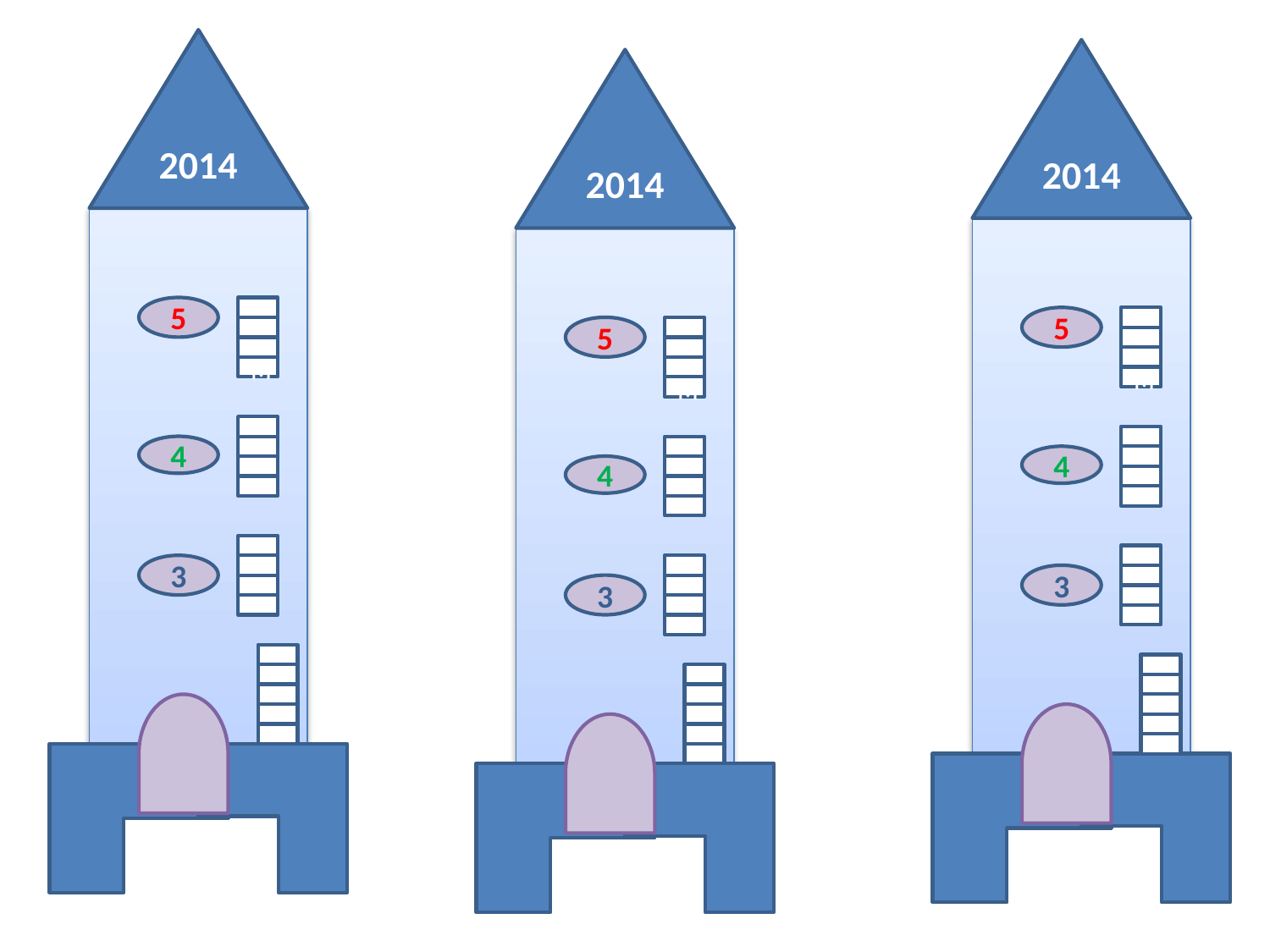

2014
2014
2014

5

5

5

м

м
м

4

4

4

3

3

3